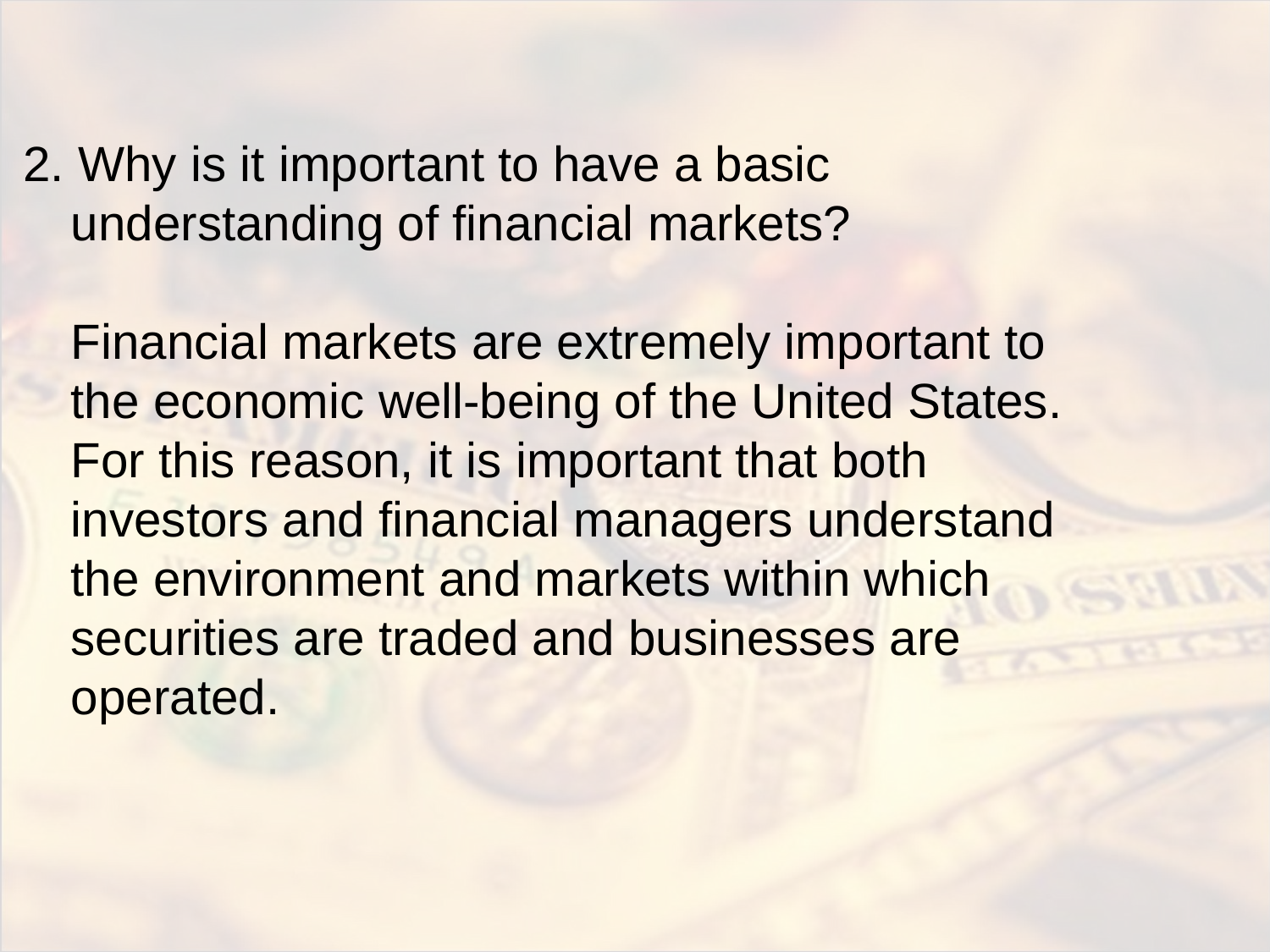

#
2. Why is it important to have a basic understanding of financial markets?
Financial markets are extremely important to the economic well-being of the United States. For this reason, it is important that both investors and financial managers understand the environment and markets within which securities are traded and businesses are operated.